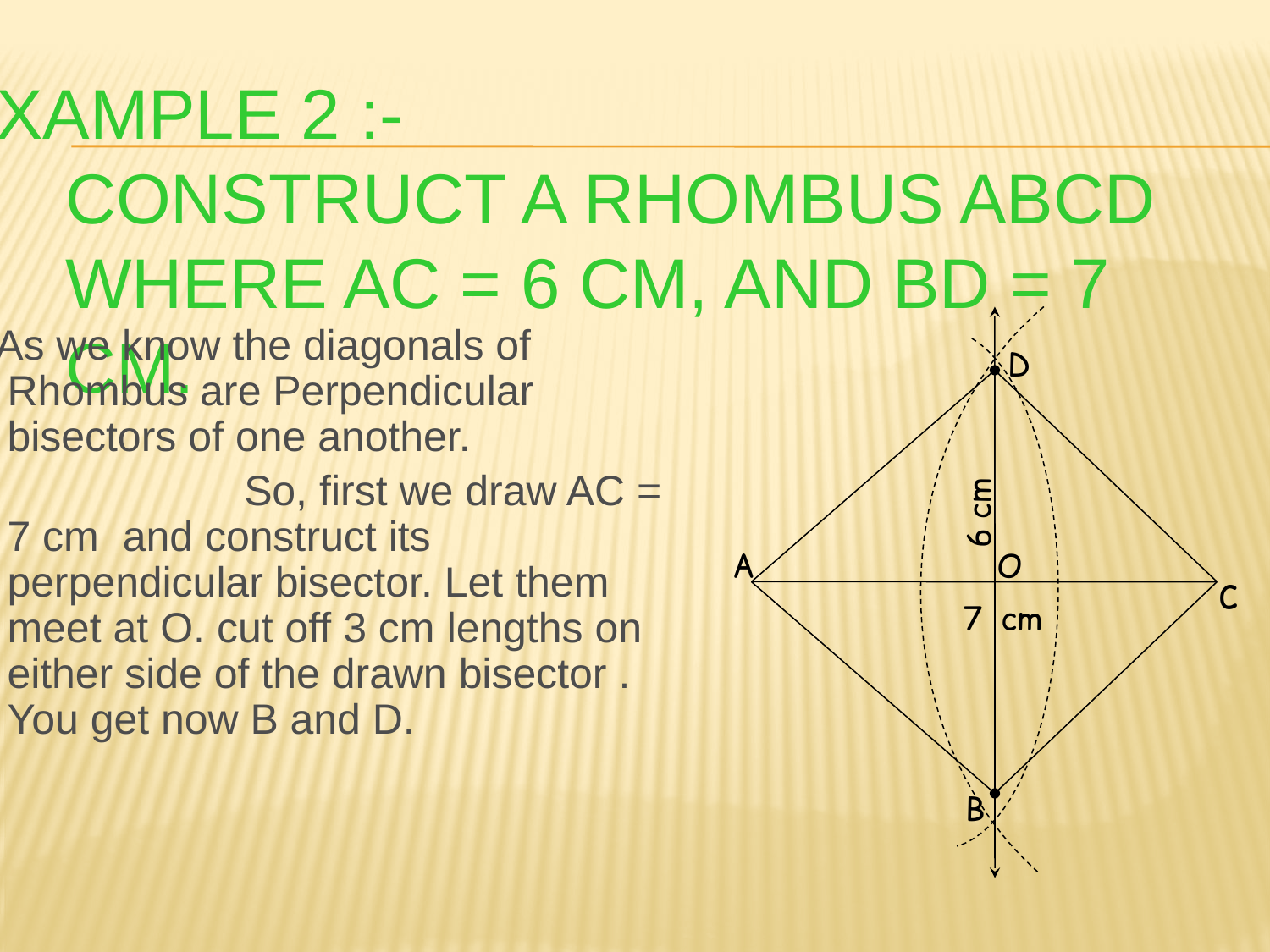

# Example 2 :- Construct a rhombus ABCD where AC = 6 cm, and BD = 7 cm.

   As we know the diagonals of Rhombus are Perpendicular bisectors of one another.
                        So, first we draw AC = 7 cm  and construct its perpendicular bisector. Let them meet at O. cut off 3 cm lengths on either side of the drawn bisector . You get now B and D.

D

6 cm
A
O
C

  7  cm
B